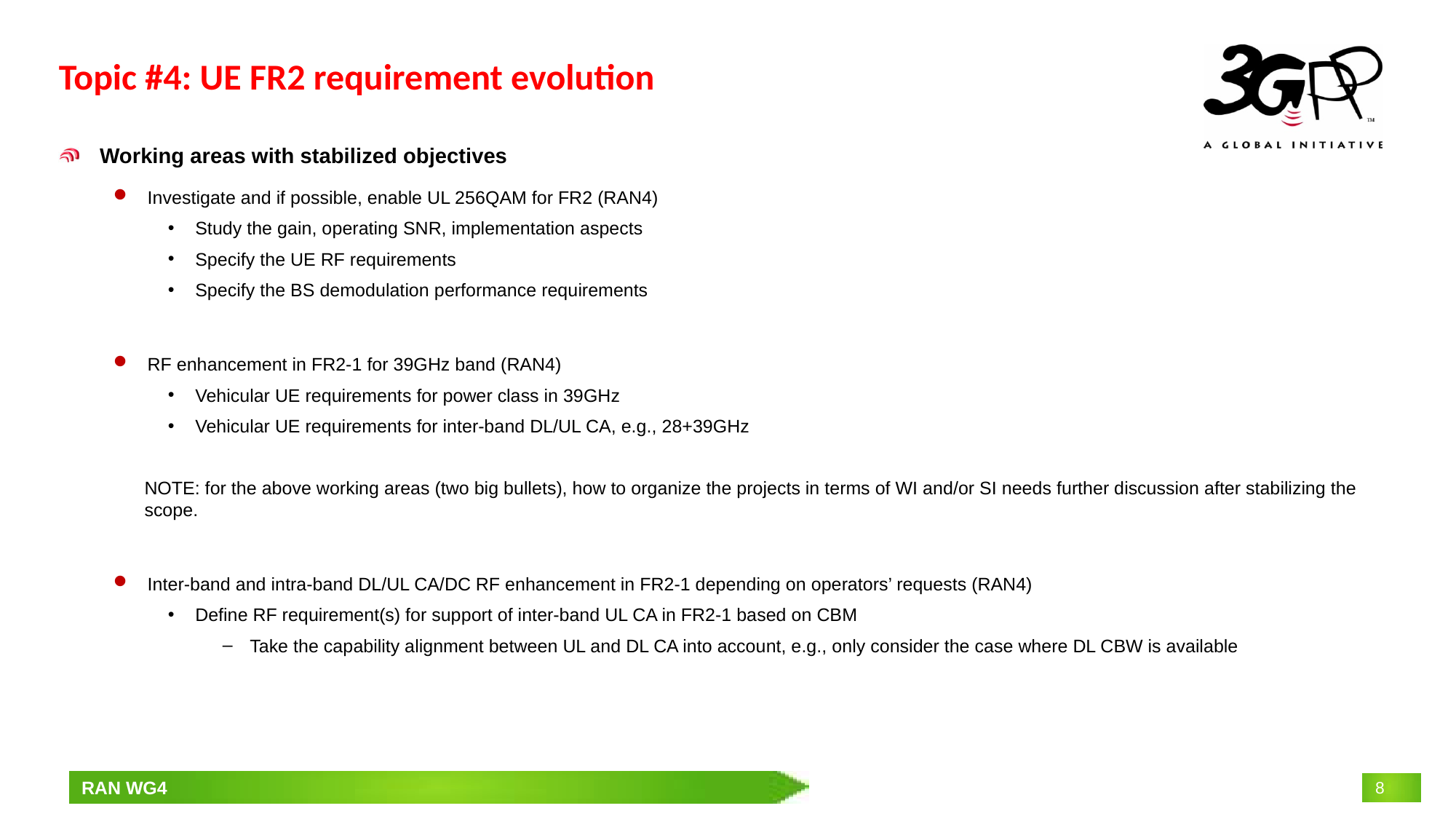

# Topic #4: UE FR2 requirement evolution
Working areas with stabilized objectives
Investigate and if possible, enable UL 256QAM for FR2 (RAN4)
Study the gain, operating SNR, implementation aspects
Specify the UE RF requirements
Specify the BS demodulation performance requirements

RF enhancement in FR2-1 for 39GHz band (RAN4)
Vehicular UE requirements for power class in 39GHz
Vehicular UE requirements for inter-band DL/UL CA, e.g., 28+39GHz

NOTE: for the above working areas (two big bullets), how to organize the projects in terms of WI and/or SI needs further discussion after stabilizing the scope.

Inter-band and intra-band DL/UL CA/DC RF enhancement in FR2-1 depending on operators’ requests (RAN4)
Define RF requirement(s) for support of inter-band UL CA in FR2-1 based on CBM
Take the capability alignment between UL and DL CA into account, e.g., only consider the case where DL CBW is available